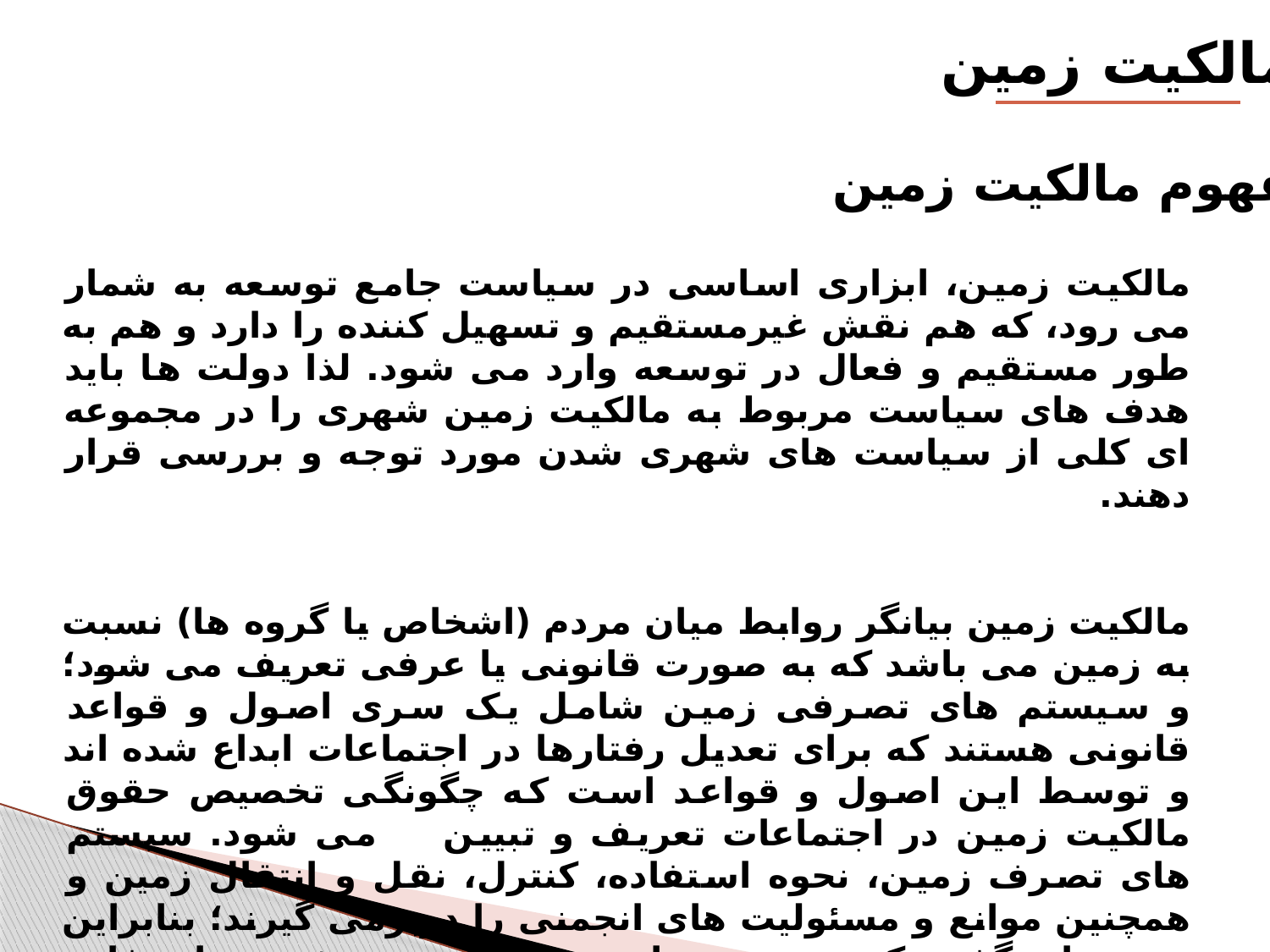

مالکیت زمین
مفهوم مالکیت زمین :
	مالکیت زمین، ابزاری اساسی در سیاست جامع توسعه به شمار می رود، که هم نقش غیرمستقیم و تسهیل کننده را دارد و هم به طور مستقیم و فعال در توسعه وارد می شود. لذا دولت ها باید هدف های سیاست مربوط به مالکیت زمین شهری را در مجموعه ای کلی از سیاست های شهری شدن مورد توجه و بررسی قرار دهند.

	مالکیت زمین بیانگر روابط میان مردم (اشخاص یا گروه ها) نسبت به زمین می باشد که به صورت قانونی یا عرفی تعریف می شود؛ و سیستم های تصرفی زمین شامل یک سری اصول و قواعد قانونی هستند که برای تعدیل رفتارها در اجتماعات ابداع شده اند و توسط این اصول و قواعد است که چگونگی تخصیص حقوق مالکیت زمین در اجتماعات تعریف و تبیین    می شود. سیستم های تصرف زمین، نحوه استفاده، کنترل، نقل و انتقال زمین و همچنین موانع و مسئولیت های انجمنی را دربرمی گیرند؛ بنابراین می توان گفت که سیستم های تصرف زمین، شخص استفاده کننده، نوع منابع، مدت و شرایط استفاده از زمین را مشخص می کنند.